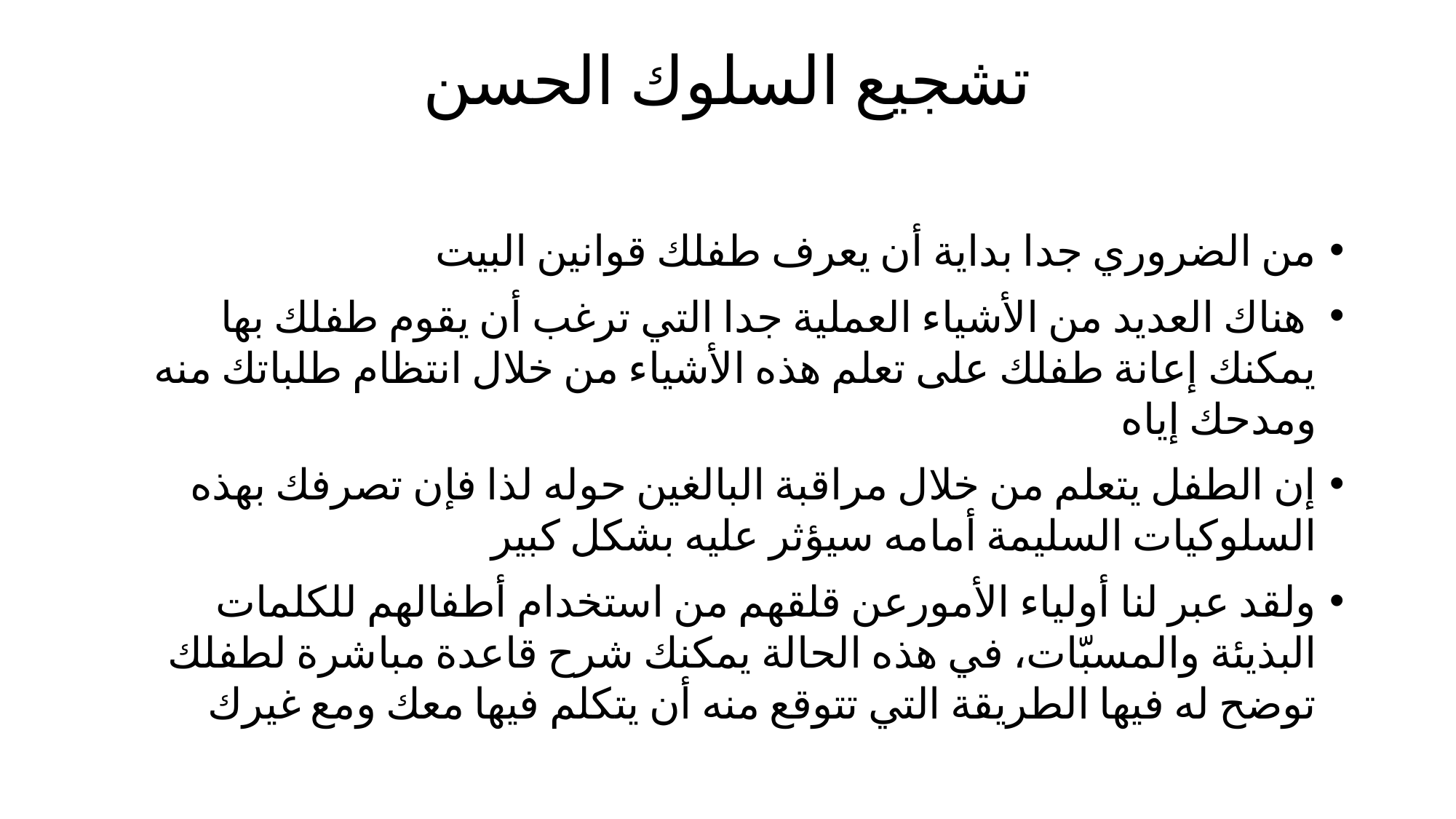

# تشجيع السلوك الحسن
من الضروري جدا بداية أن يعرف طفلك قوانين البيت
 هناك العديد من الأشياء العملية جدا التي ترغب أن يقوم طفلك بها يمكنك إعانة طفلك على تعلم هذه الأشياء من خلال انتظام طلباتك منه ومدحك إياه
إن الطفل يتعلم من خلال مراقبة البالغين حوله لذا فإن تصرفك بهذه السلوكيات السليمة أمامه سيؤثر عليه بشكل كبير
ولقد عبر لنا أولياء الأمورعن قلقهم من استخدام أطفالهم للكلمات البذيئة والمسبّات، في هذه الحالة يمكنك شرح قاعدة مباشرة لطفلك توضح له فيها الطريقة التي تتوقع منه أن يتكلم فيها معك ومع غيرك